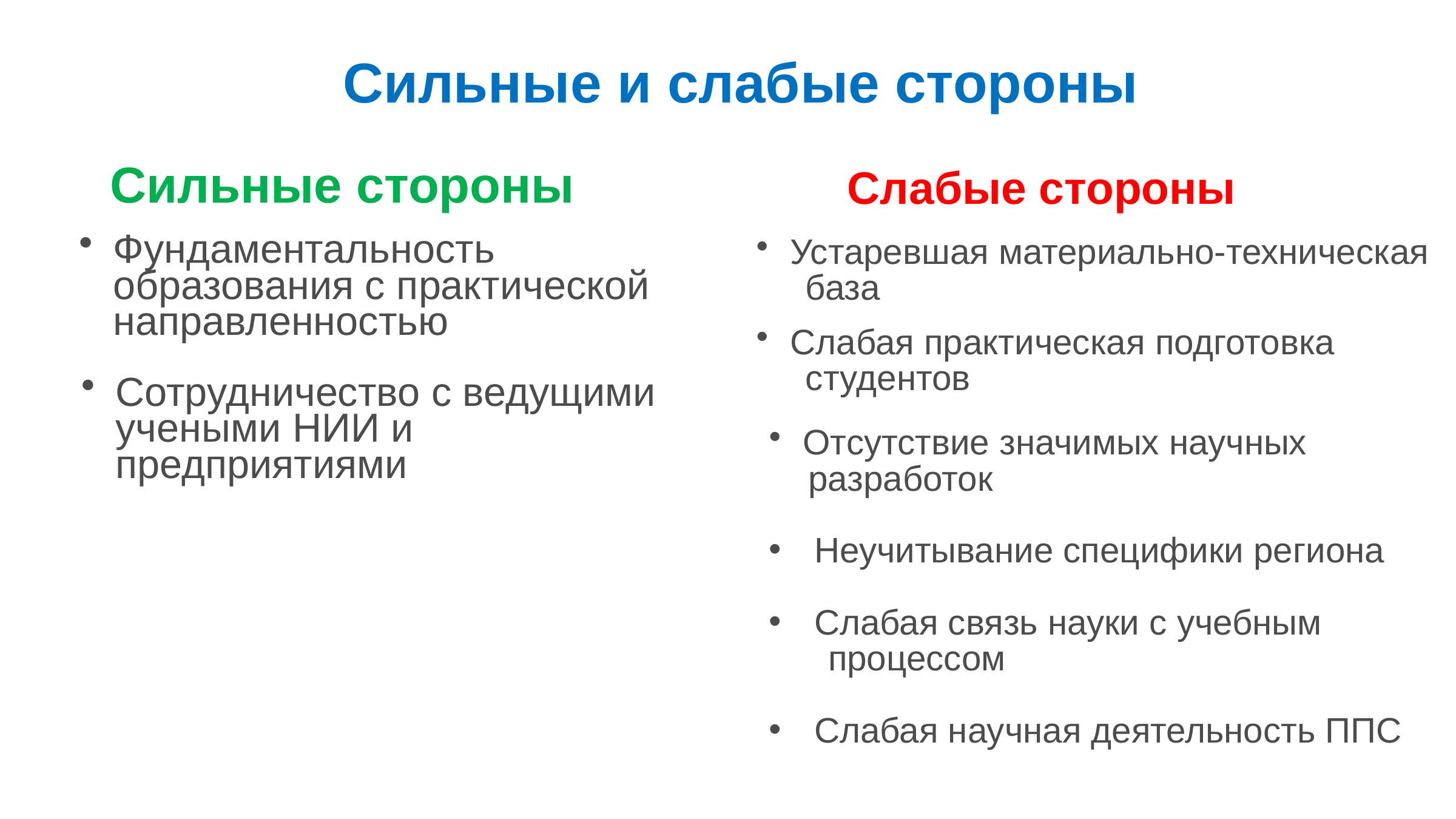

Сильные и слабые стороны
Сильные стороны
Слабые стороны
Фундаментальность образования с практической направленностью
Устаревшая материально-техническая
     база
Слабая практическая подготовка
     студентов
Сотрудничество с ведущими учеными НИИ и предприятиями
Отсутствие значимых научных
    разработок

Неучитывание специфики региона

Слабая связь науки с учебным
      процессом

Слабая научная деятельность ППС